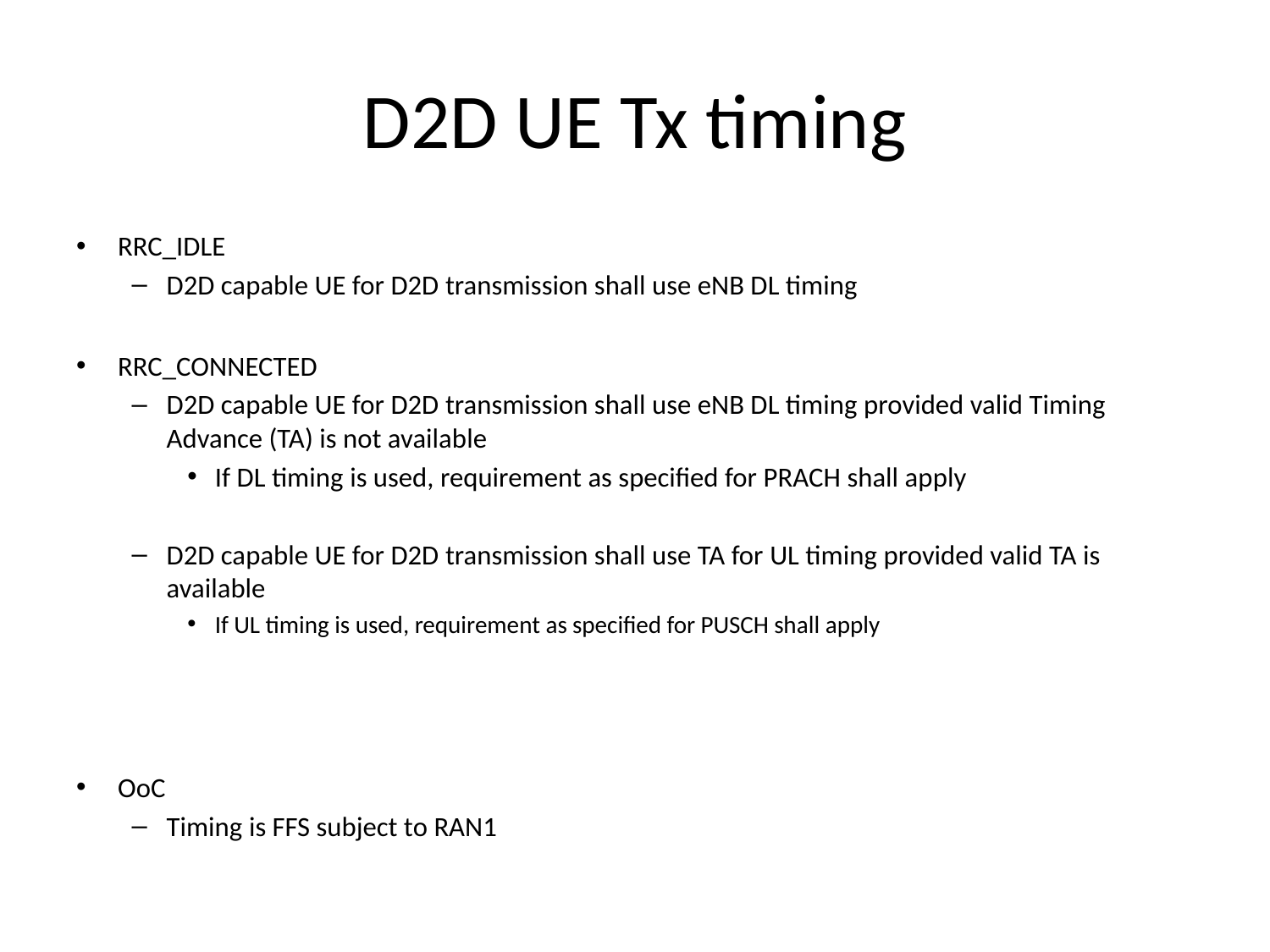

# D2D UE Tx timing
RRC_IDLE
D2D capable UE for D2D transmission shall use eNB DL timing

RRC_CONNECTED
D2D capable UE for D2D transmission shall use eNB DL timing provided valid Timing Advance (TA) is not available
If DL timing is used, requirement as specified for PRACH shall apply

D2D capable UE for D2D transmission shall use TA for UL timing provided valid TA is available
If UL timing is used, requirement as specified for PUSCH shall apply

OoC
Timing is FFS subject to RAN1